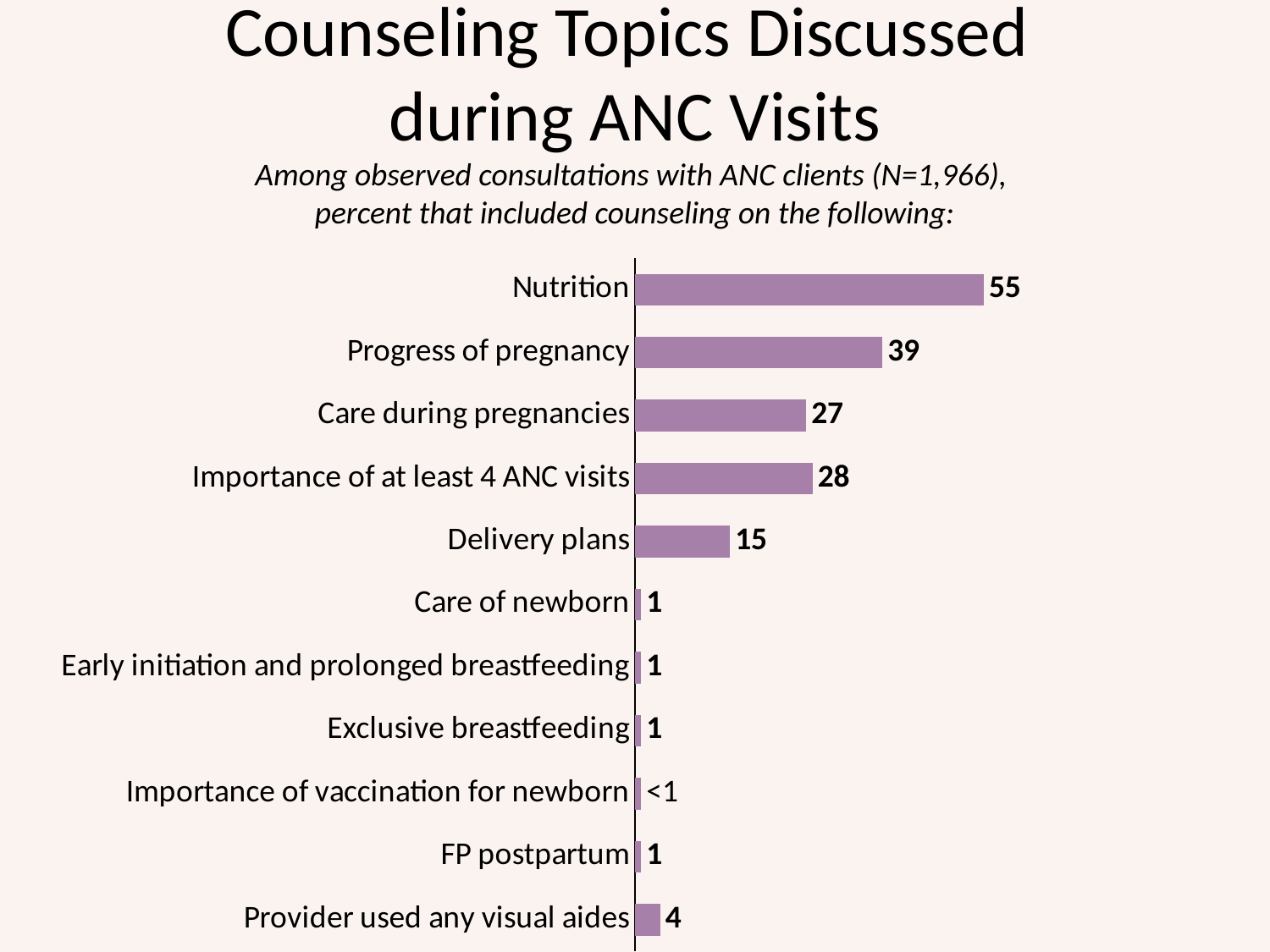

# Counseling Topics Discussed during ANC Visits
Among observed consultations with ANC clients (N=1,966),
percent that included counseling on the following:

### Chart

| Category | Column1 |
|---|---|
| Provider used any visual aides | 4.0 |
| FP postpartum | 1.0 |
| Importance of vaccination for newborn | 1.0 |
| Exclusive breastfeeding | 1.0 |
| Early initiation and prolonged breastfeeding | 1.0 |
| Care of newborn | 1.0 |
| Delivery plans | 15.0 |
| Importance of at least 4 ANC visits | 28.0 |
| Care during pregnancies | 27.0 |
| Progress of pregnancy | 39.0 |
| Nutrition | 55.0 |